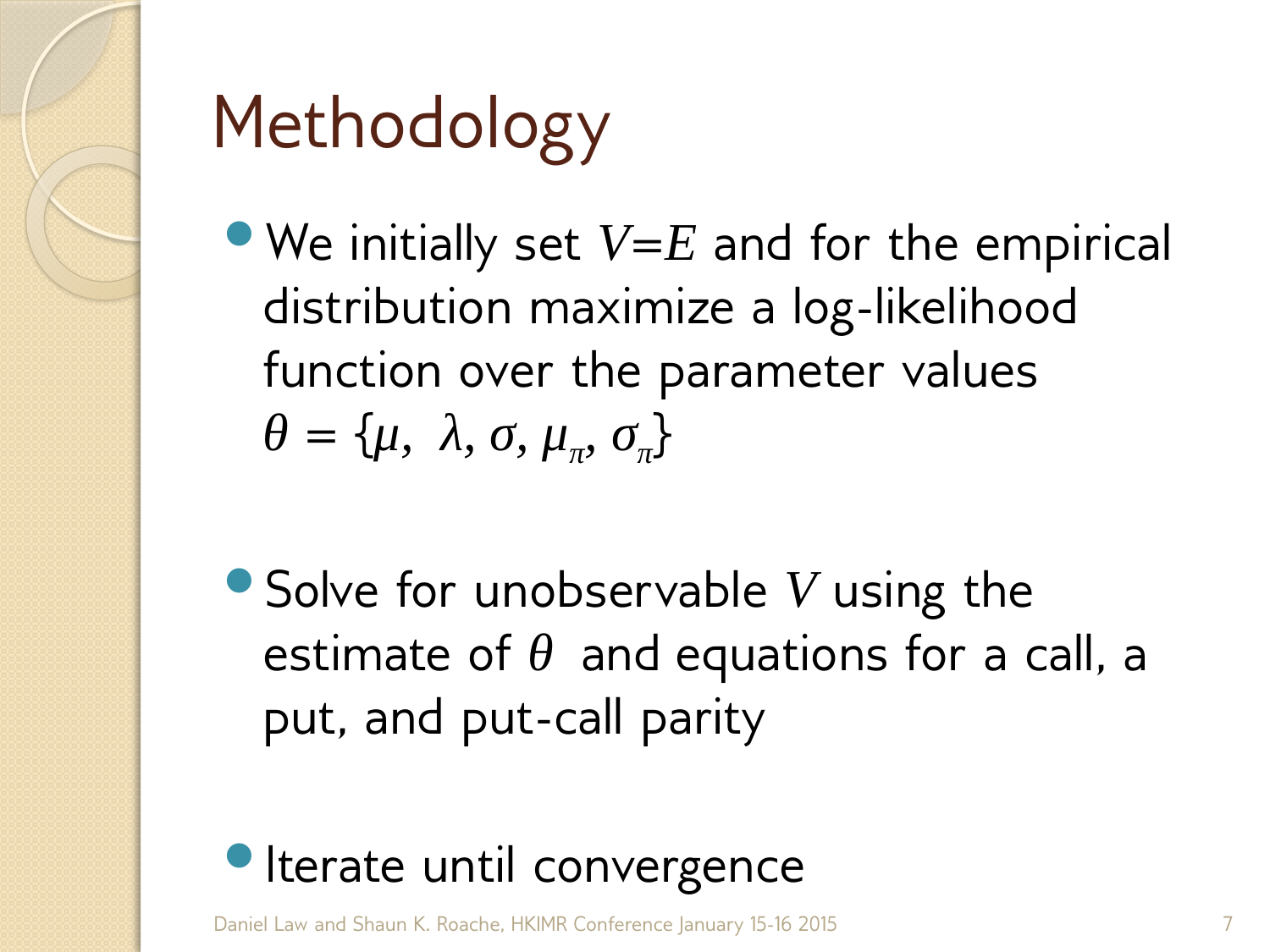

# Methodology
We initially set V=E and for the empirical distribution maximize a log-likelihood function over the parameter values
θ = {μ,  λ, σ, μπ, σπ}

Solve for unobservable V using the estimate of θ  and equations for a call, a put, and put-call parity

Iterate until convergence

Daniel Law and Shaun K. Roache, HKIMR Conference January 15-16 2015
7